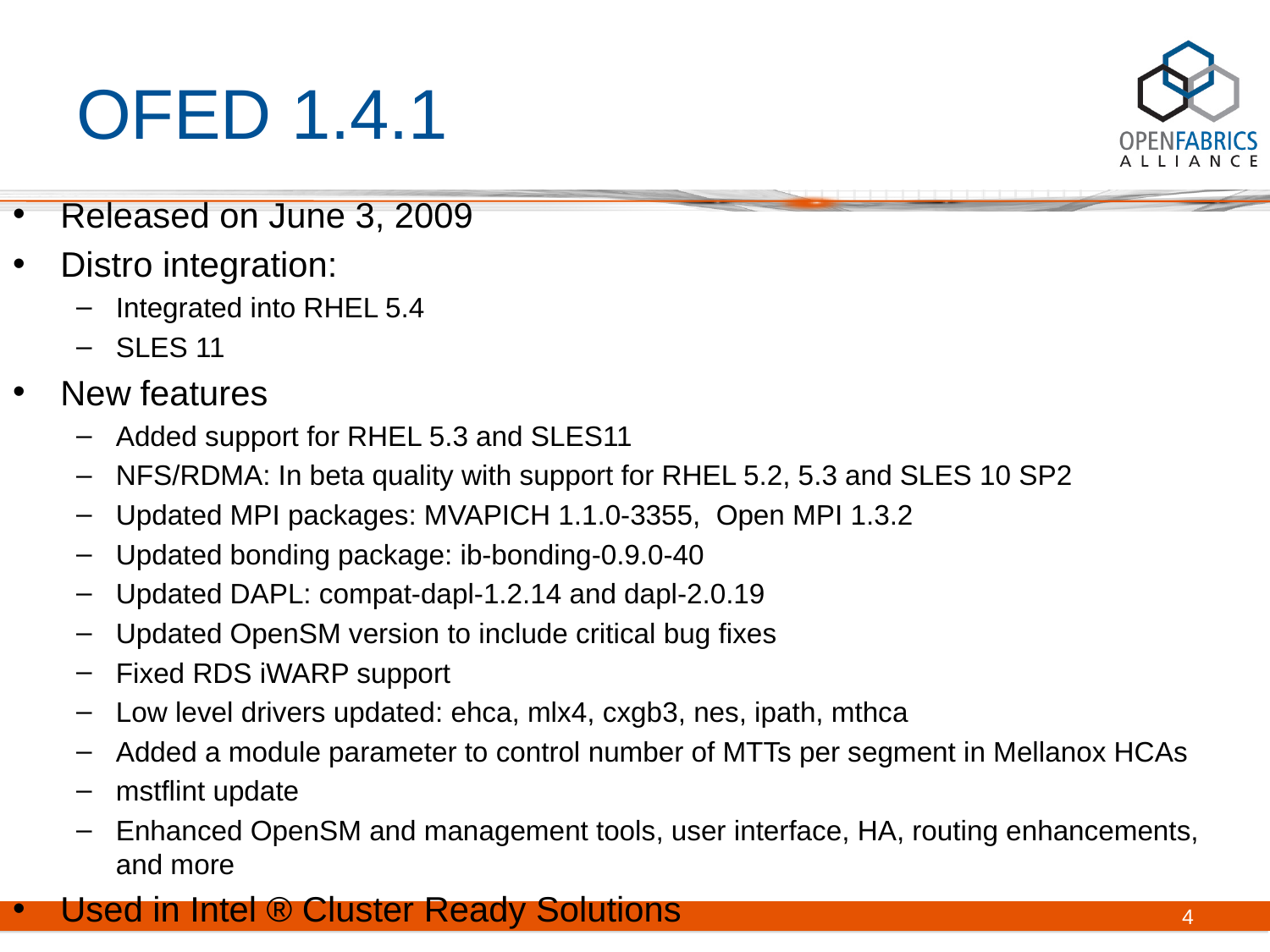

# OFED 1.4.1
Released on June 3, 2009
Distro integration:
Integrated into RHEL 5.4
SLES 11
New features
Added support for RHEL 5.3 and SLES11
NFS/RDMA: In beta quality with support for RHEL 5.2, 5.3 and SLES 10 SP2
Updated MPI packages: MVAPICH 1.1.0-3355,  Open MPI 1.3.2
Updated bonding package: ib-bonding-0.9.0-40
Updated DAPL: compat-dapl-1.2.14 and dapl-2.0.19
Updated OpenSM version to include critical bug fixes
Fixed RDS iWARP support
Low level drivers updated: ehca, mlx4, cxgb3, nes, ipath, mthca
Added a module parameter to control number of MTTs per segment in Mellanox HCAs
mstflint update
Enhanced OpenSM and management tools, user interface, HA, routing enhancements, and more
Used in Intel ® Cluster Ready Solutions
4